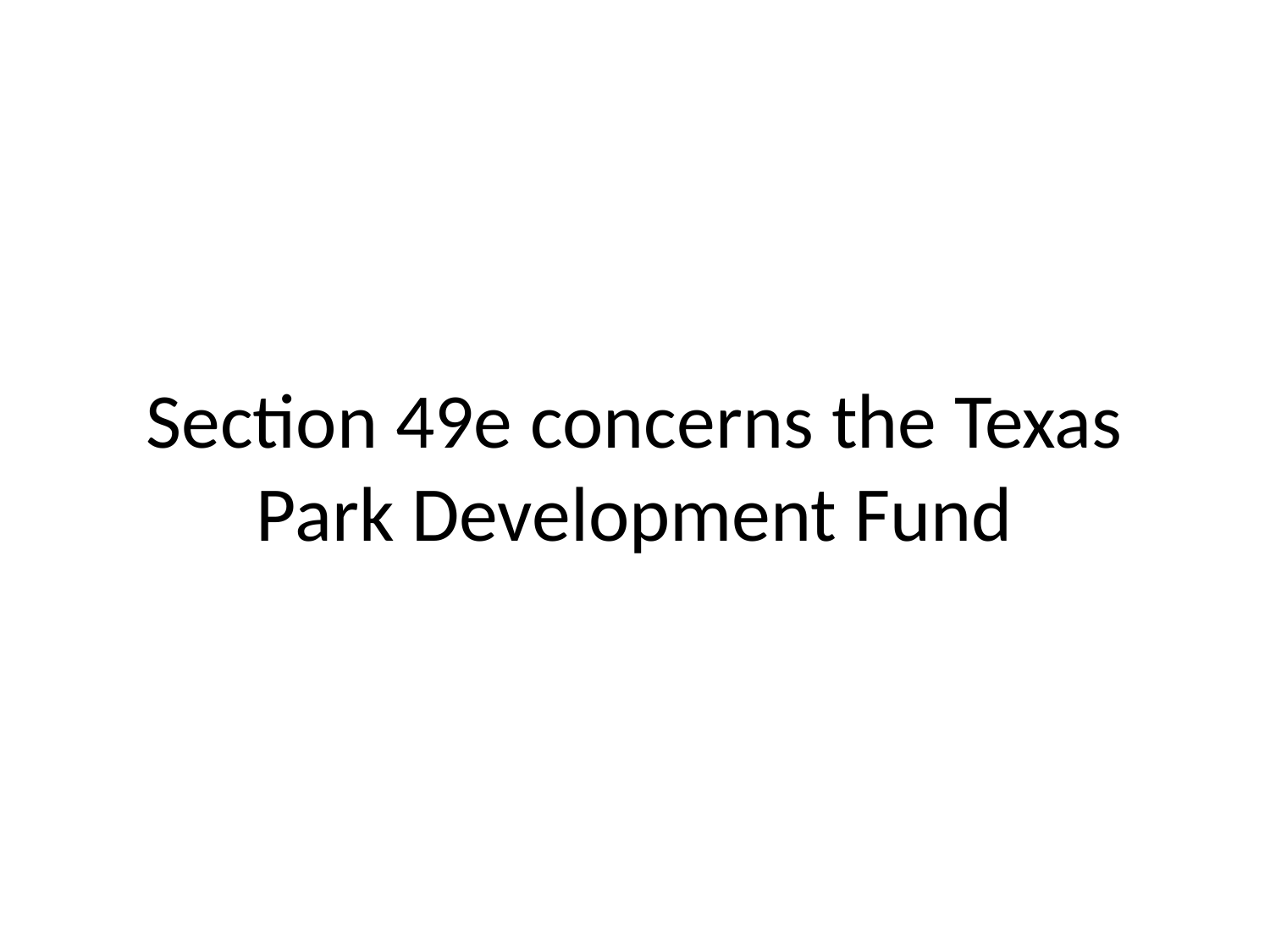

# Section 49e concerns the Texas Park Development Fund